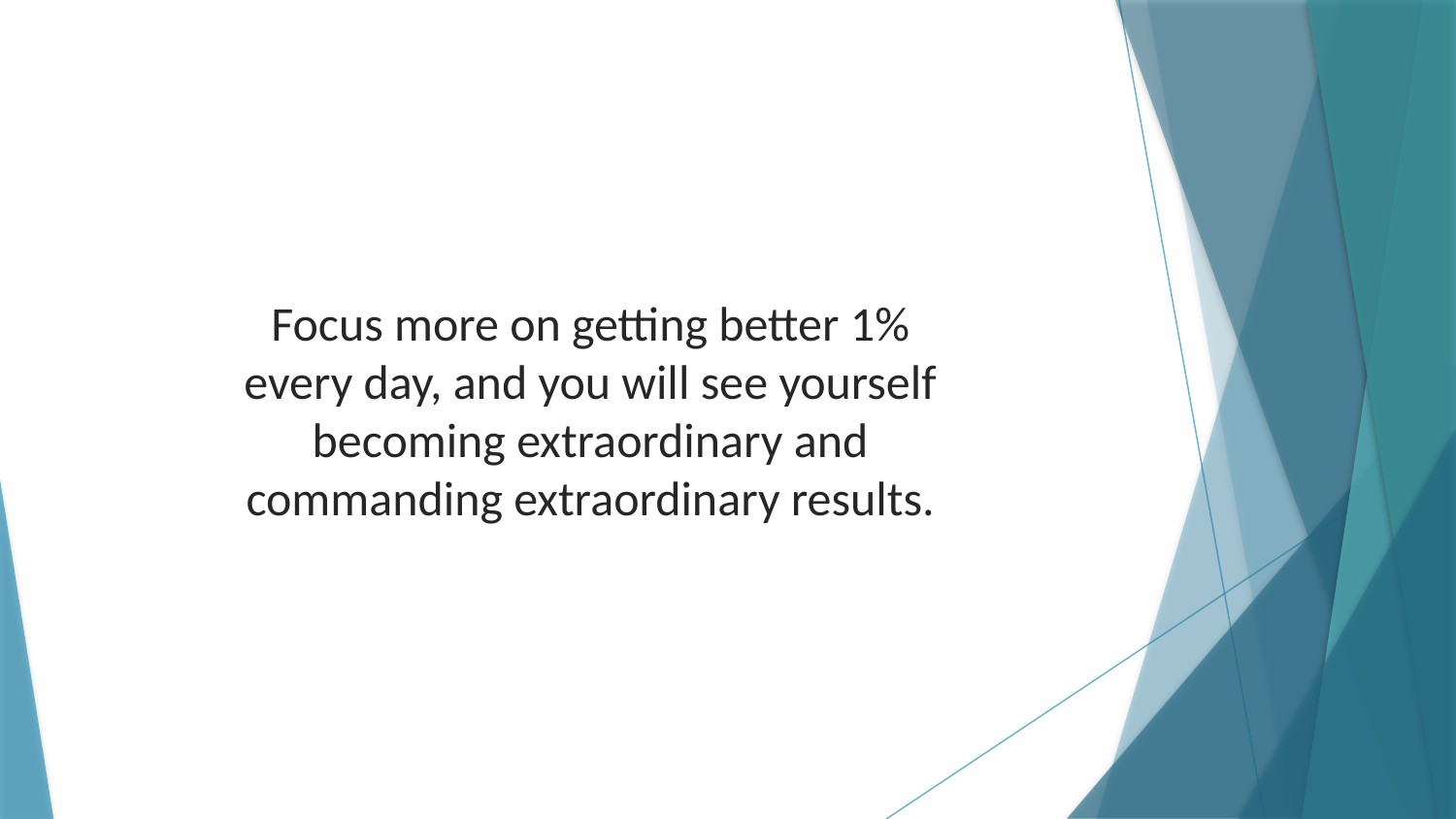

Focus more on getting better 1% every day, and you will see yourself becoming extraordinary and commanding extraordinary results.